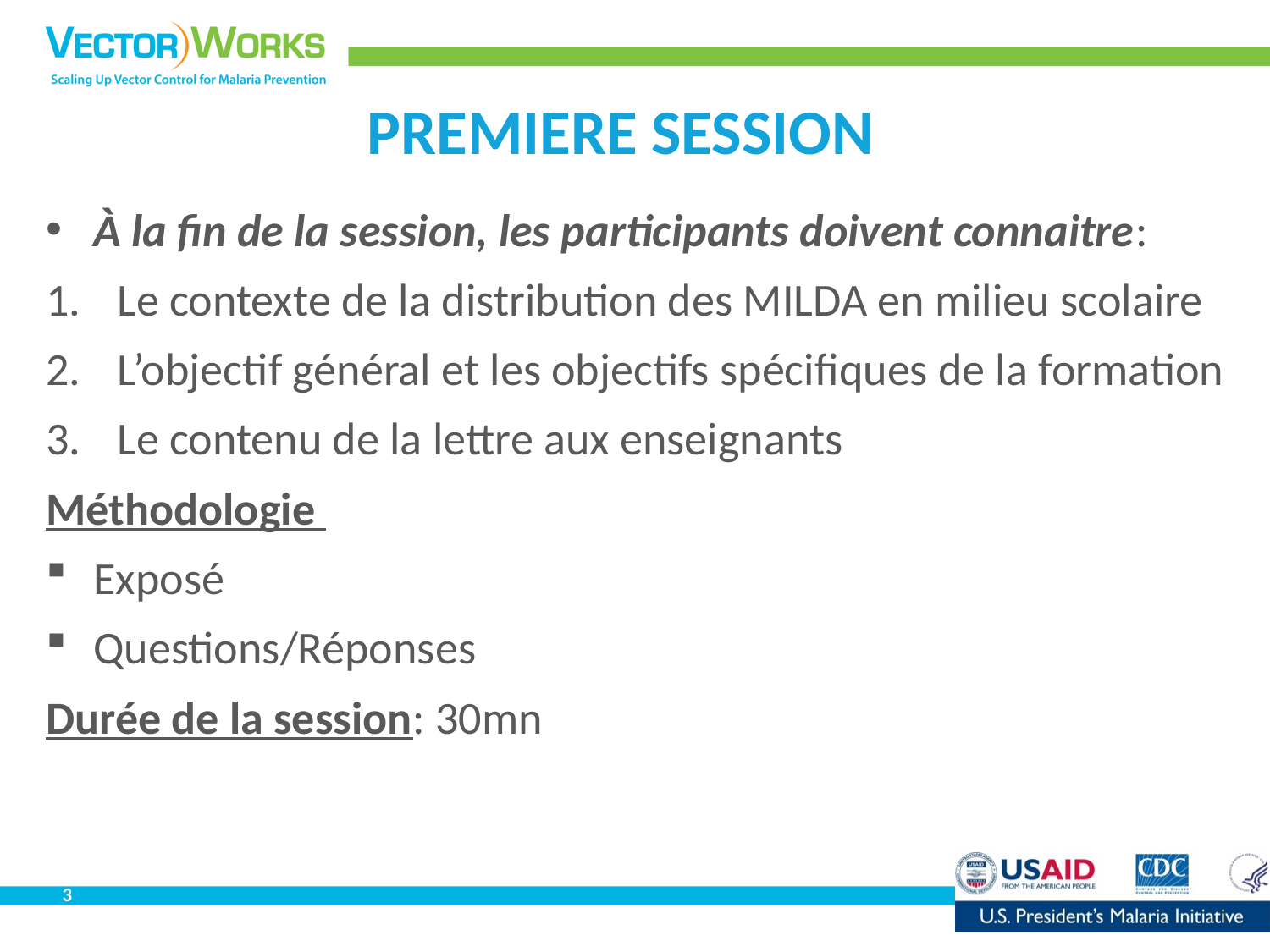

# PREMIERE SESSION
À la fin de la session, les participants doivent connaitre:
Le contexte de la distribution des MILDA en milieu scolaire
L’objectif général et les objectifs spécifiques de la formation
Le contenu de la lettre aux enseignants
Méthodologie
Exposé
Questions/Réponses
Durée de la session: 30mn
3